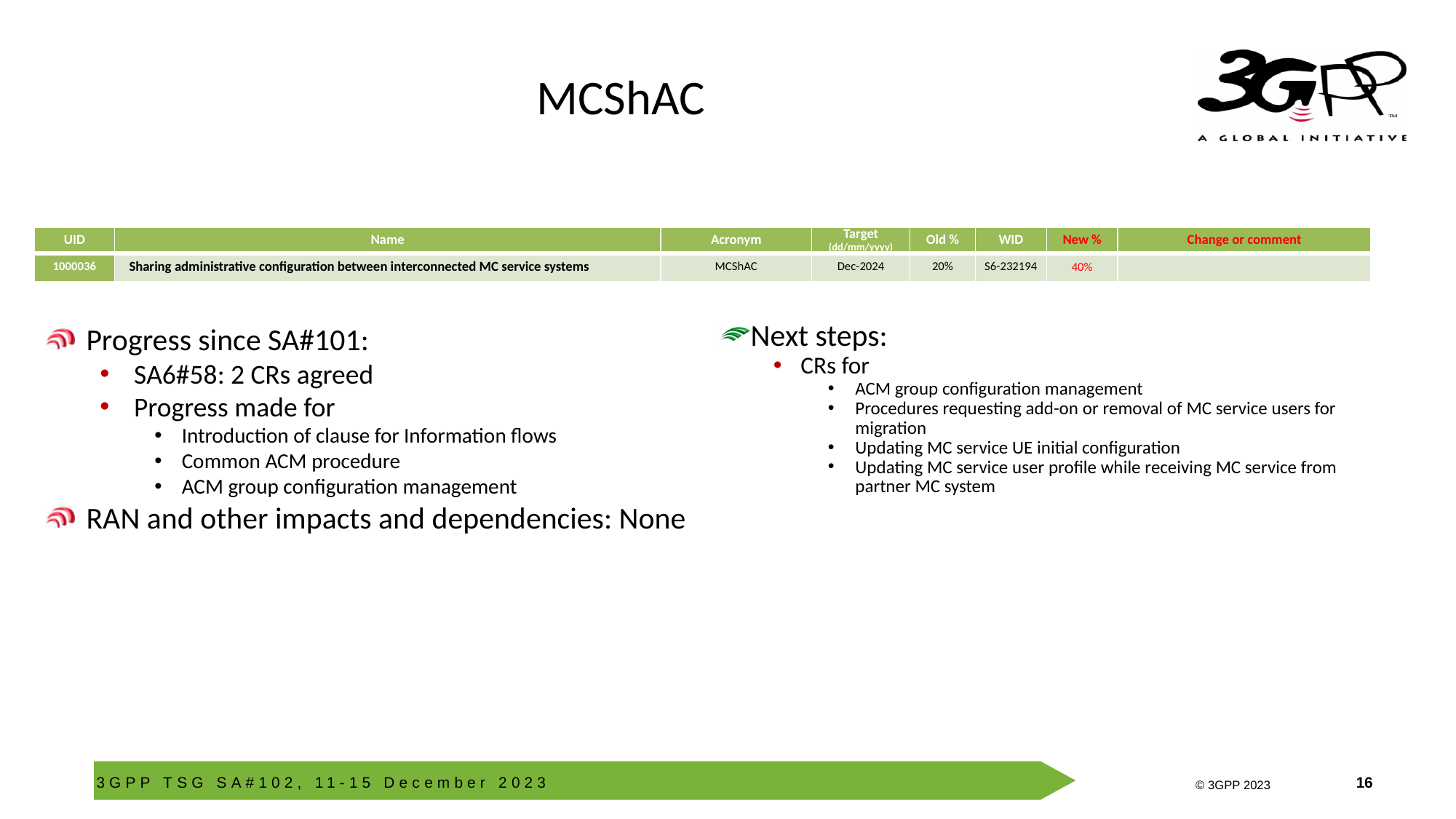

# MCShAC
| UID | Name | Acronym | Target (dd/mm/yyyy) | Old % | WID | New % | Change or comment |
| --- | --- | --- | --- | --- | --- | --- | --- |
| 1000036 | Sharing administrative configuration between interconnected MC service systems | MCShAC | Dec-2024 | 20% | S6-232194 | 40% |  |
Progress since SA#101:
SA6#58: 2 CRs agreed
Progress made for
Introduction of clause for Information flows
Common ACM procedure
ACM group configuration management
RAN and other impacts and dependencies: None

Next steps:
CRs for
ACM group configuration management
Procedures requesting add-on or removal of MC service users for migration
Updating MC service UE initial configuration
Updating MC service user profile while receiving MC service from partner MC system